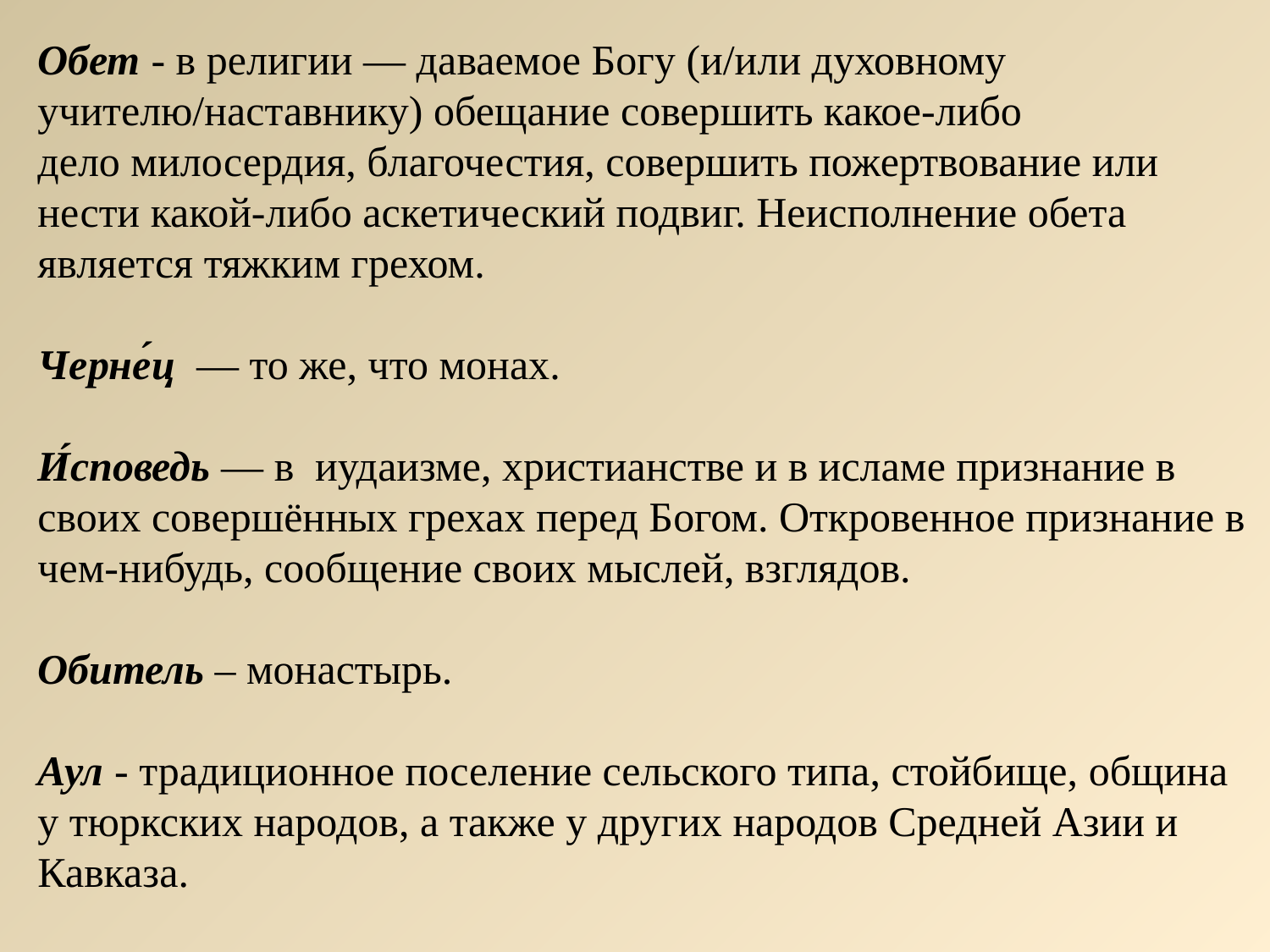

Обет - в религии — даваемое Богу (и/или духовному учителю/наставнику) обещание совершить какое-либо дело милосердия, благочестия, совершить пожертвование или нести какой-либо аскетический подвиг. Неисполнение обета является тяжким грехом.

Черне́ц  — то же, что монах.

И́споведь — в  иудаизме, христианстве и в исламе признание в своих совершённых грехах перед Богом. Откровенное признание в чем-нибудь, сообщение своих мыслей, взглядов.

Обитель – монастырь.

Аул - традиционное поселение сельского типа, стойбище, община у тюркских народов, а также у других народов Средней Азии и Кавказа.